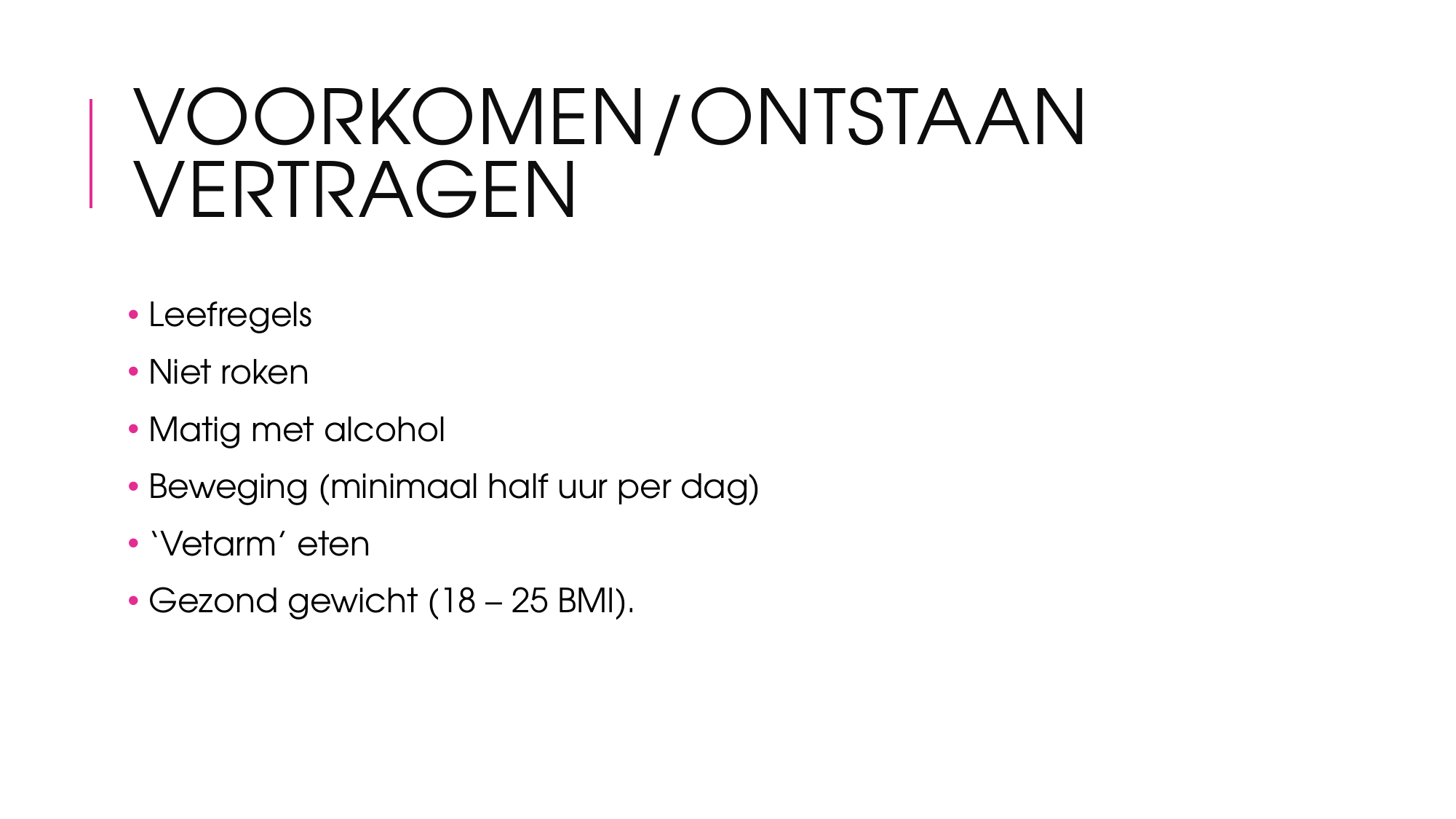

# Voorkomen/ontstaan vertragen
 Leefregels
 Niet roken
 Matig met alcohol
 Beweging (minimaal half uur per dag)
 ‘Vetarm’ eten
 Gezond gewicht (18 – 25 BMI).